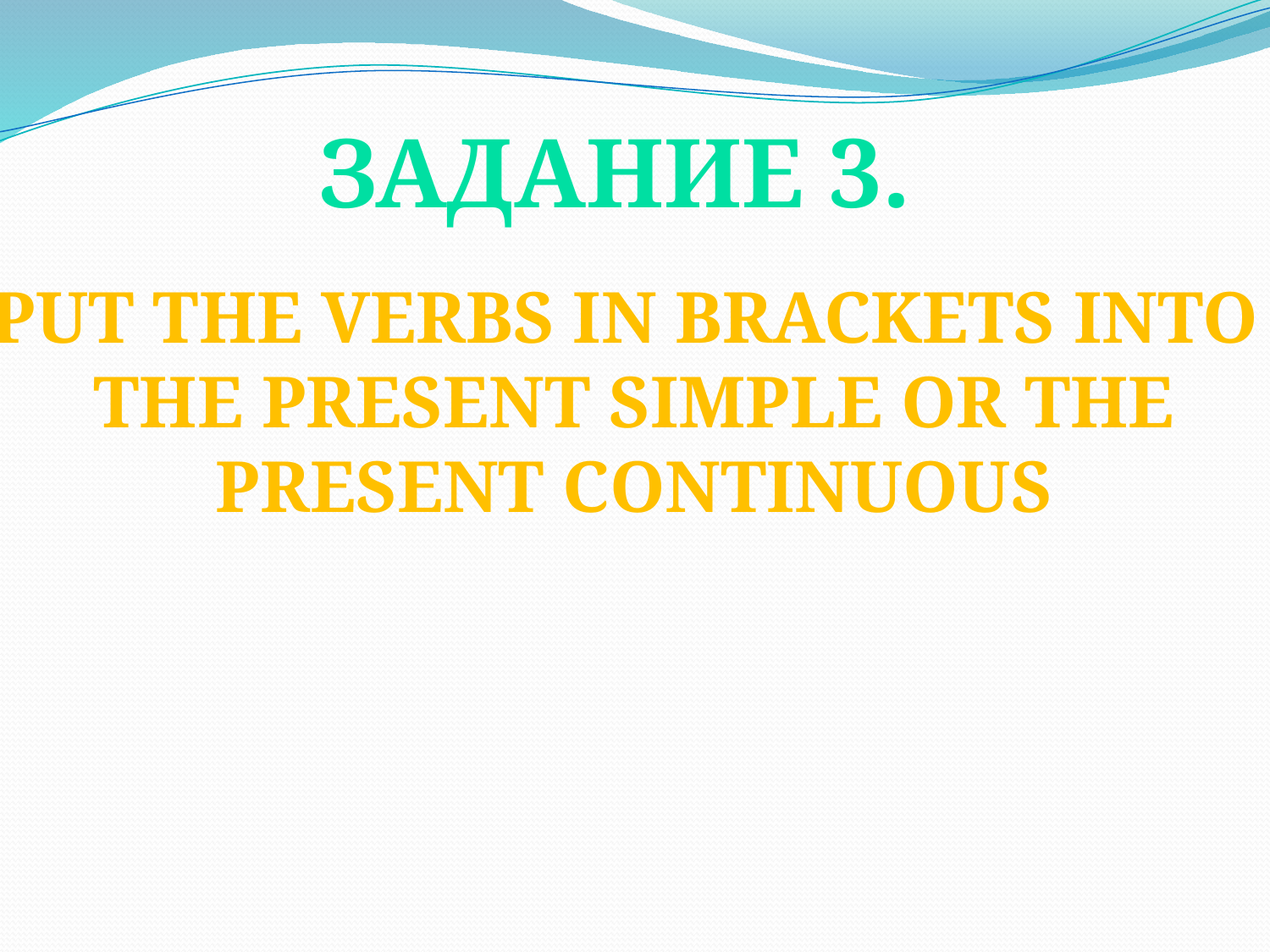

Задание 3.
Put the verbs in brackets into
the present simple or the
Present continuous